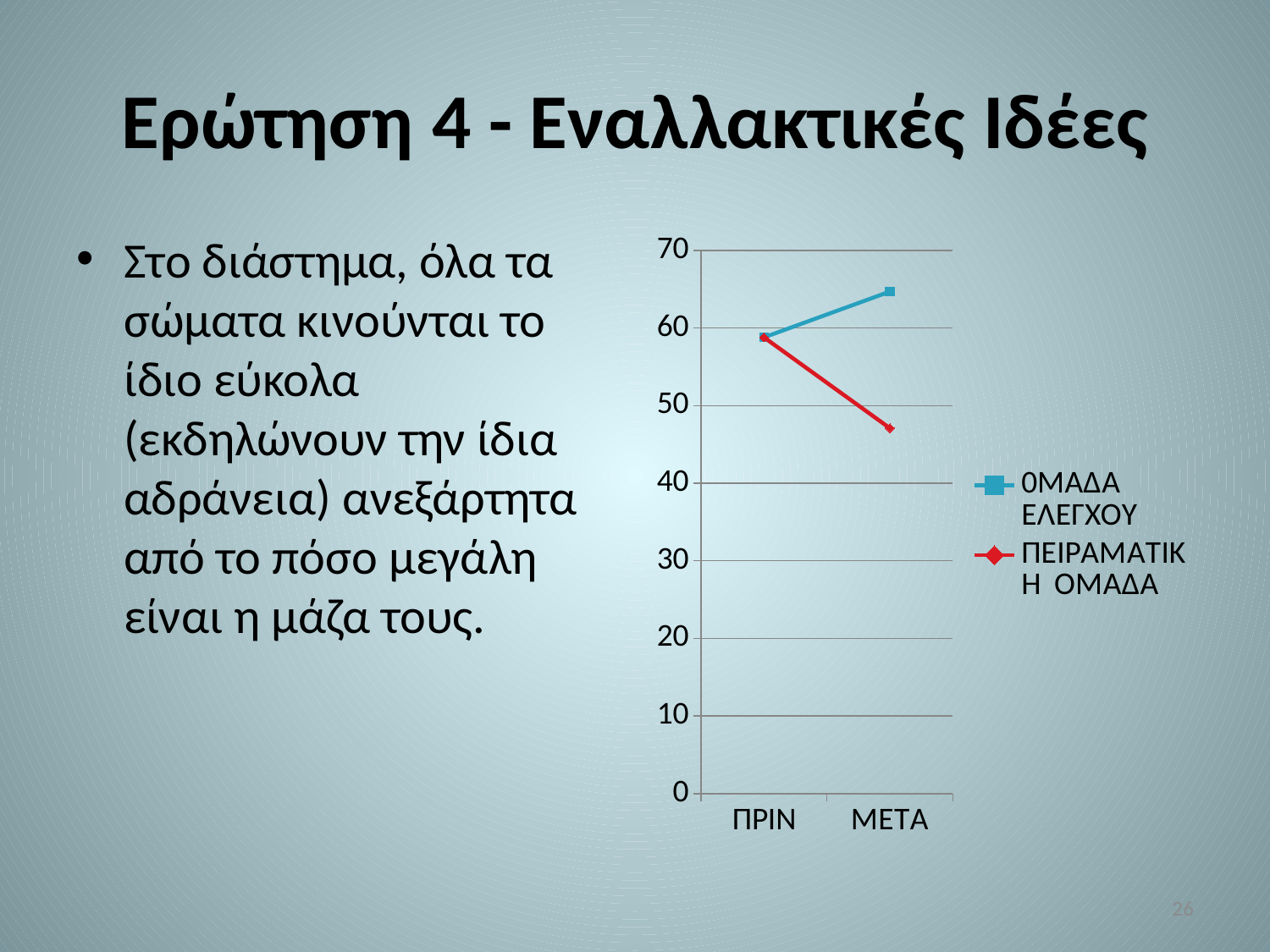

# Ερώτηση 4 - Εναλλακτικές Ιδέες
Στο διάστημα, όλα τα σώματα κινούνται το ίδιο εύκολα (εκδηλώνουν την ίδια αδράνεια) ανεξάρτητα από το πόσο μεγάλη είναι η μάζα τους.

### Chart

| Category | 0ΜΑΔΑ  ΕΛΕΓΧΟΥ | ΠΕΙΡΑΜΑΤΙΚΗ  ΟΜΑΔΑ |
|---|---|---|
| ΠΡΙΝ | 58.8 | 58.8 |
| ΜΕΤΑ | 64.7 | 47.1 |
26